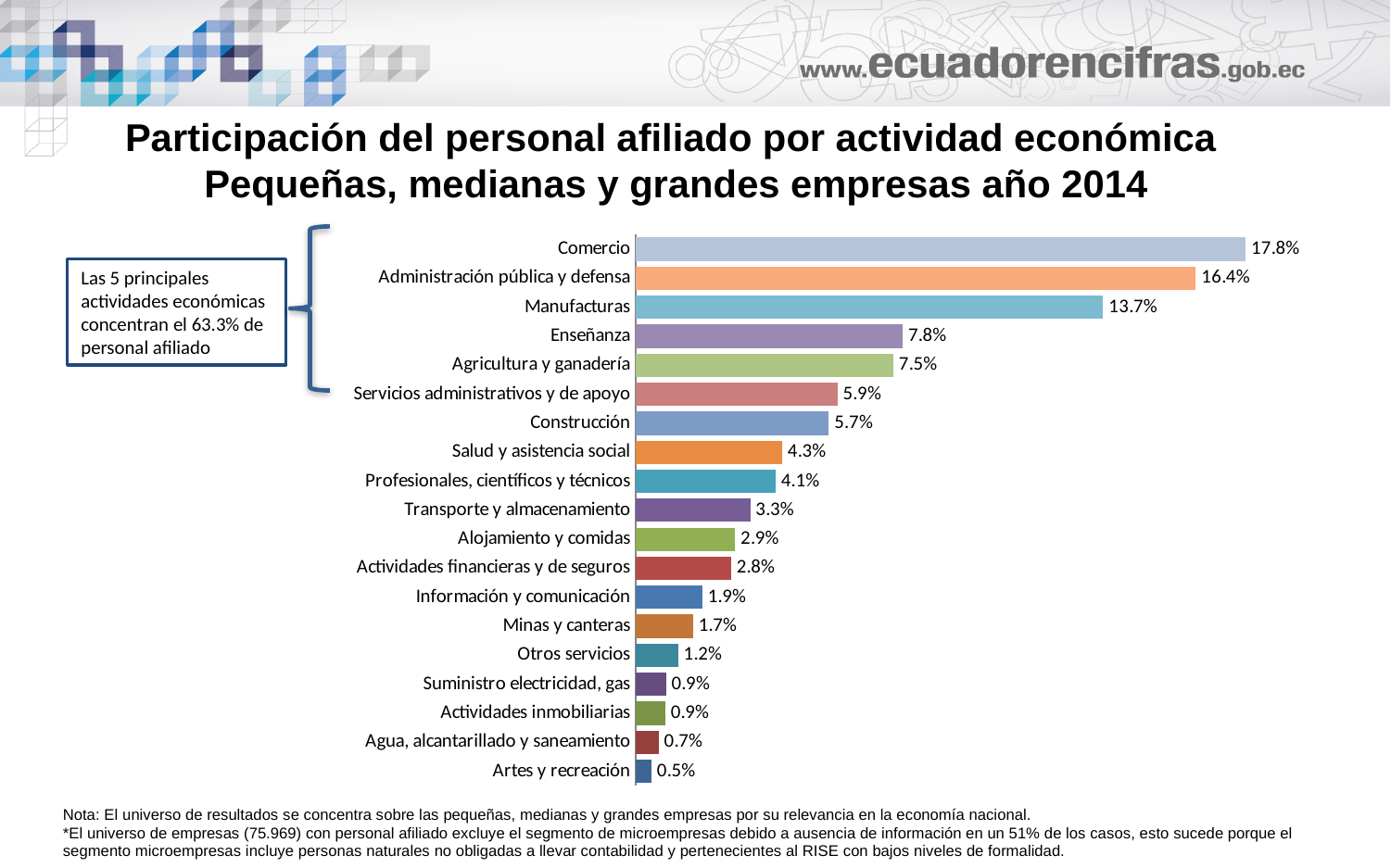

# Participación del personal afiliado por actividad económica Pequeñas, medianas y grandes empresas año 2014

### Chart

| Category |  |
|---|---|
| Artes y recreación | 0.004636600644500108 |
| Agua, alcantarillado y saneamiento | 0.006738414173285288 |
| Actividades inmobiliarias | 0.008655688474243138 |
| Suministro electricidad, gas | 0.008827616820897758 |
| Otros servicios | 0.012440213914173744 |
| Minas y canteras | 0.016760281441238783 |
| Información y comunicación | 0.019484231774544402 |
| Actividades financieras y de seguros | 0.027902415320034787 |
| Alojamiento y comidas | 0.029066820014981704 |
| Transporte y almacenamiento | 0.03349155785578032 |
| Profesionales, científicos y técnicos | 0.04092861484603378 |
| Salud y asistencia social | 0.0428706905466313 |
| Construcción | 0.05652281014150252 |
| Servicios administrativos y de apoyo | 0.059037840210047064 |
| Agricultura y ganadería | 0.0754092861484604 |
| Enseñanza | 0.07811558124812416 |
| Manufacturas | 0.1367868651787508 |
| Administración pública y defensa | 0.16390614477796067 |
| Comercio | 0.17841832646880978 |
Las 5 principales actividades económicas concentran el 63.3% de personal afiliado
Nota: El universo de resultados se concentra sobre las pequeñas, medianas y grandes empresas por su relevancia en la economía nacional.
*El universo de empresas (75.969) con personal afiliado excluye el segmento de microempresas debido a ausencia de información en un 51% de los casos, esto sucede porque el segmento microempresas incluye personas naturales no obligadas a llevar contabilidad y pertenecientes al RISE con bajos niveles de formalidad.